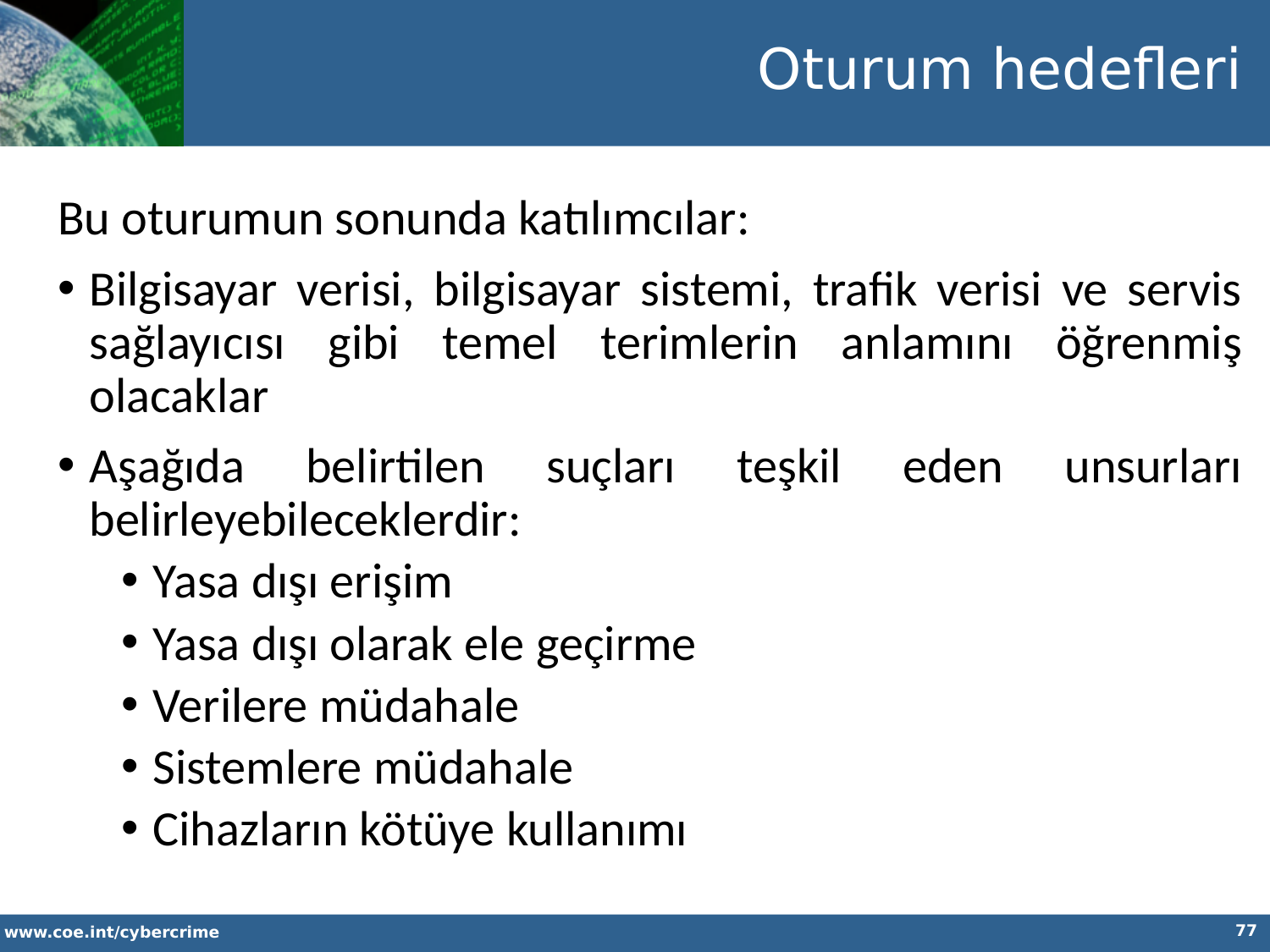

Oturum hedefleri
Bu oturumun sonunda katılımcılar:
Bilgisayar verisi, bilgisayar sistemi, trafik verisi ve servis sağlayıcısı gibi temel terimlerin anlamını öğrenmiş olacaklar
Aşağıda belirtilen suçları teşkil eden unsurları belirleyebileceklerdir:
Yasa dışı erişim
Yasa dışı olarak ele geçirme
Verilere müdahale
Sistemlere müdahale
Cihazların kötüye kullanımı